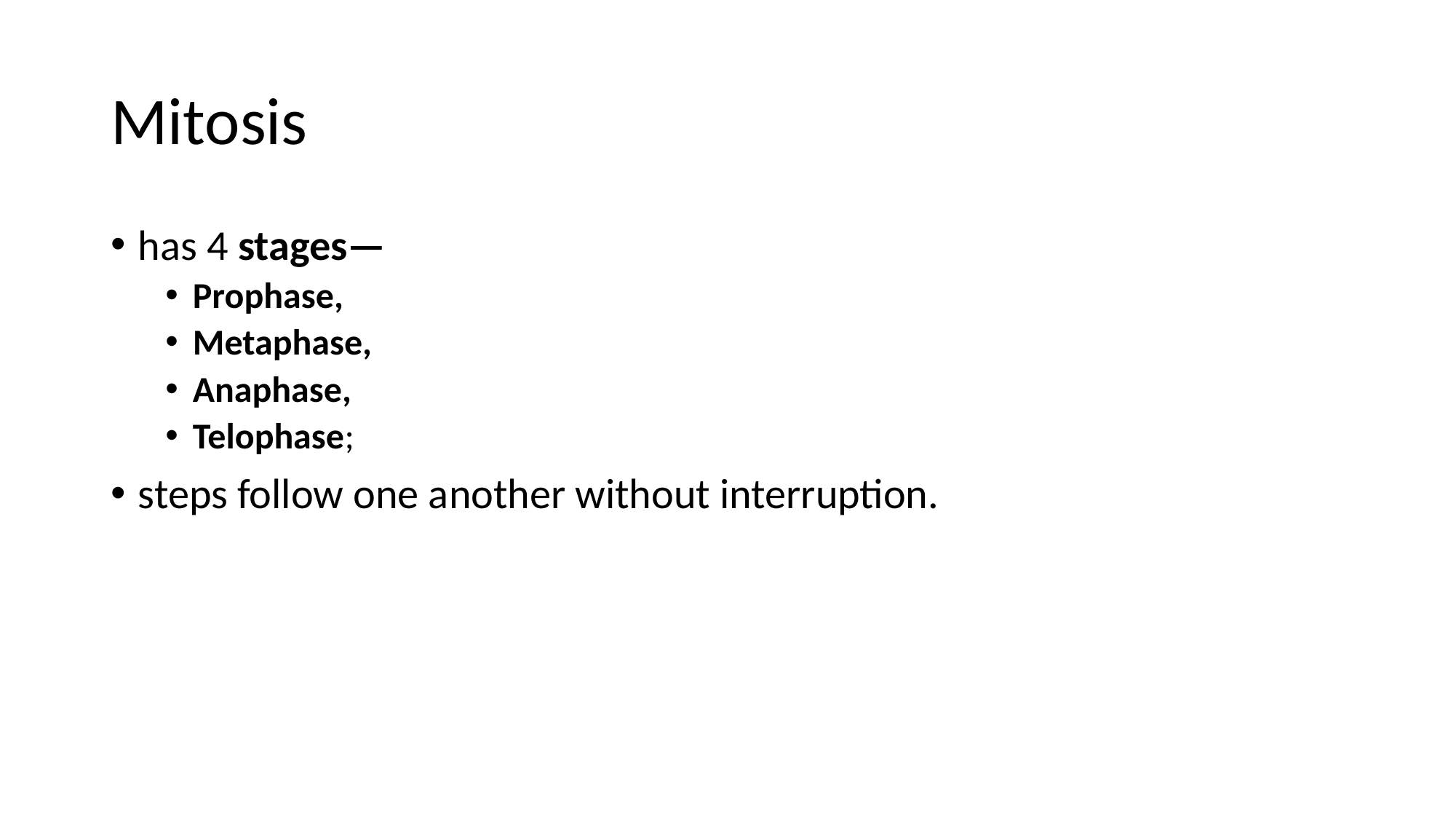

# Mitosis
has 4 stages—
Prophase,
Metaphase,
Anaphase,
Telophase;
steps follow one another without interruption.